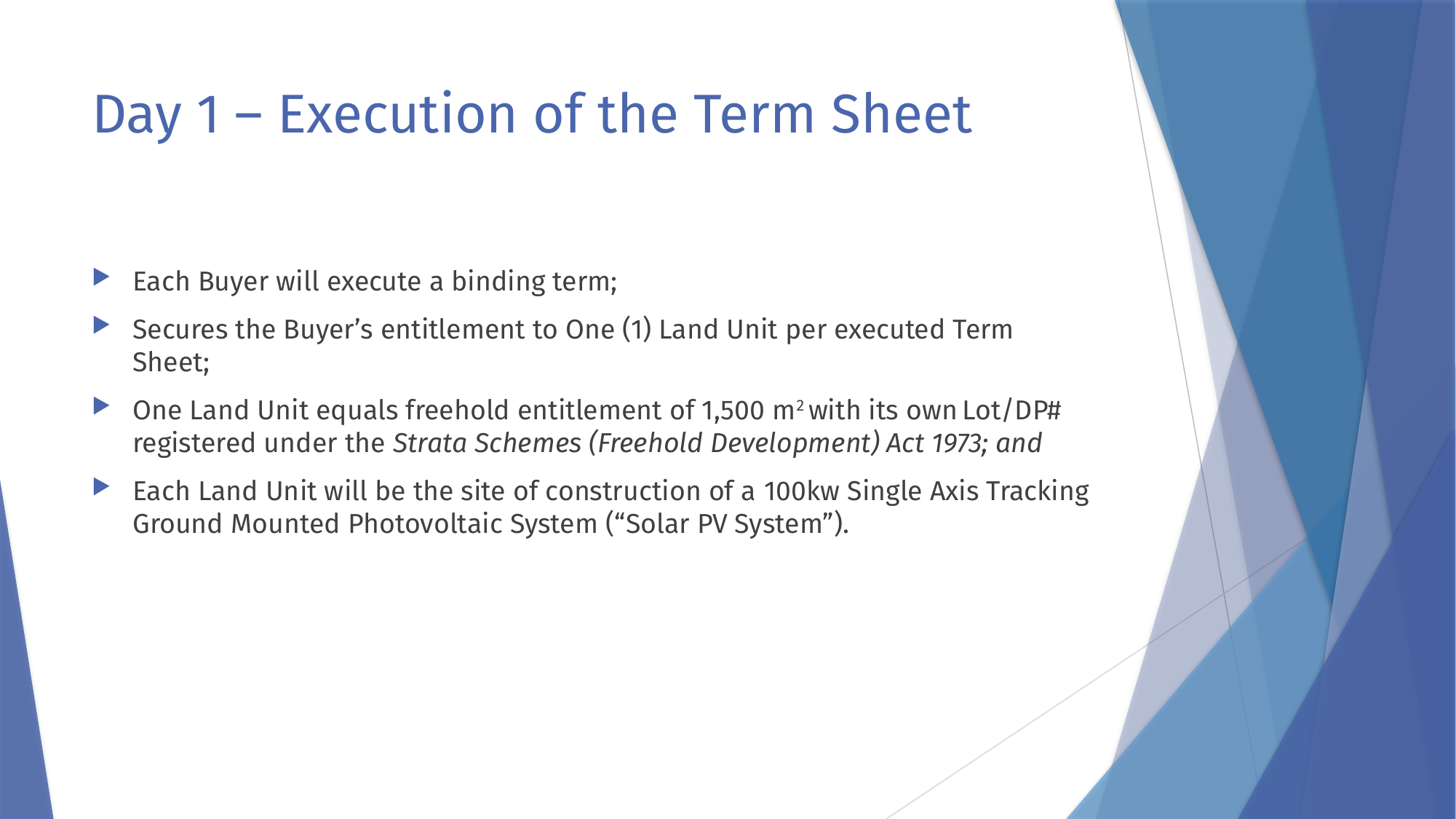

# Day 1 – Execution of the Term Sheet
Each Buyer will execute a binding term;
Secures the Buyer’s entitlement to One (1) Land Unit per executed Term Sheet;
One Land Unit equals freehold entitlement of 1,500 m2 with its own Lot/DP# registered under the Strata Schemes (Freehold Development) Act 1973; and
Each Land Unit will be the site of construction of a 100kw Single Axis Tracking Ground Mounted Photovoltaic System (“Solar PV System”).